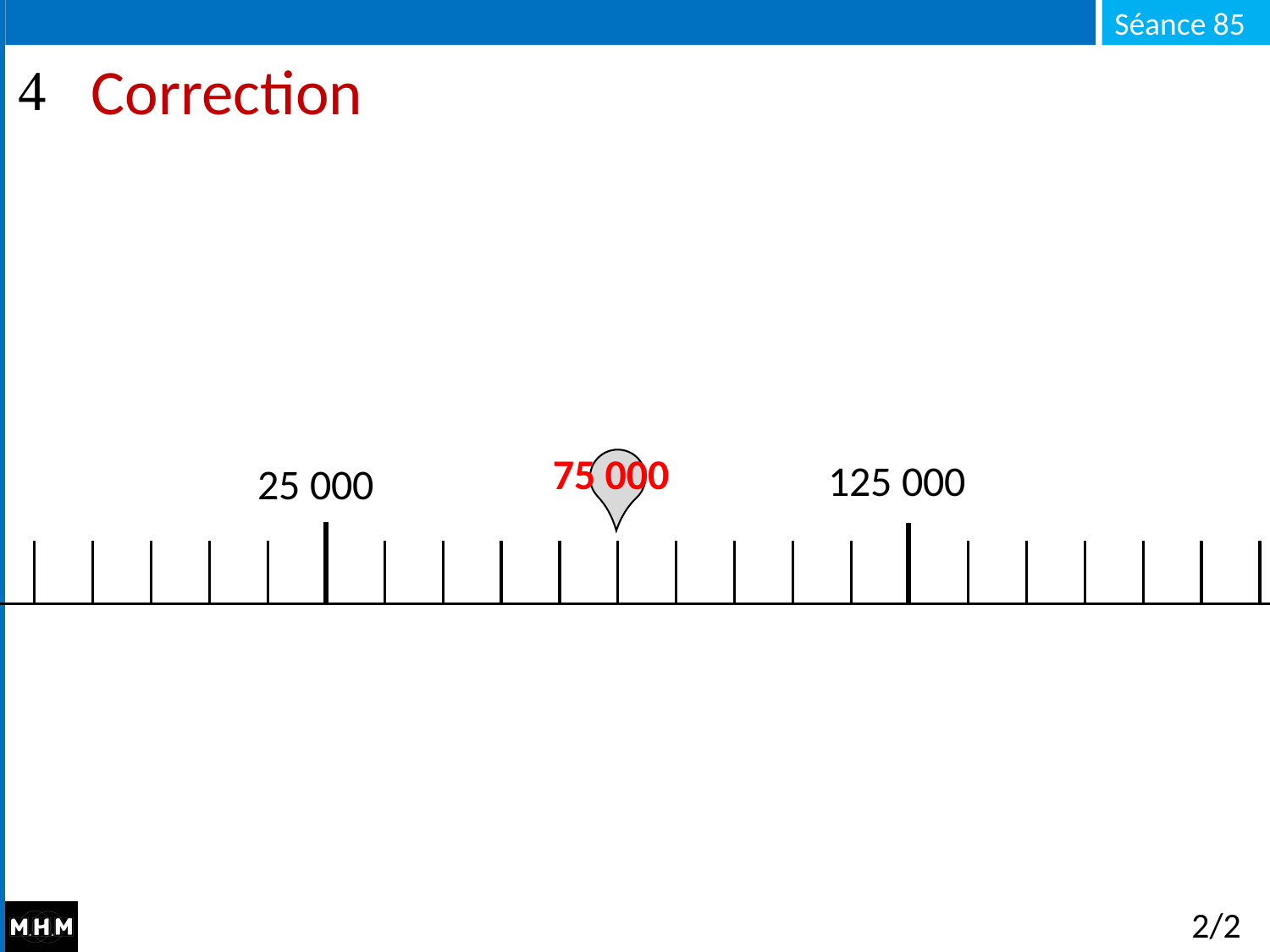

# Correction
75 000
125 000

25 000
2/2